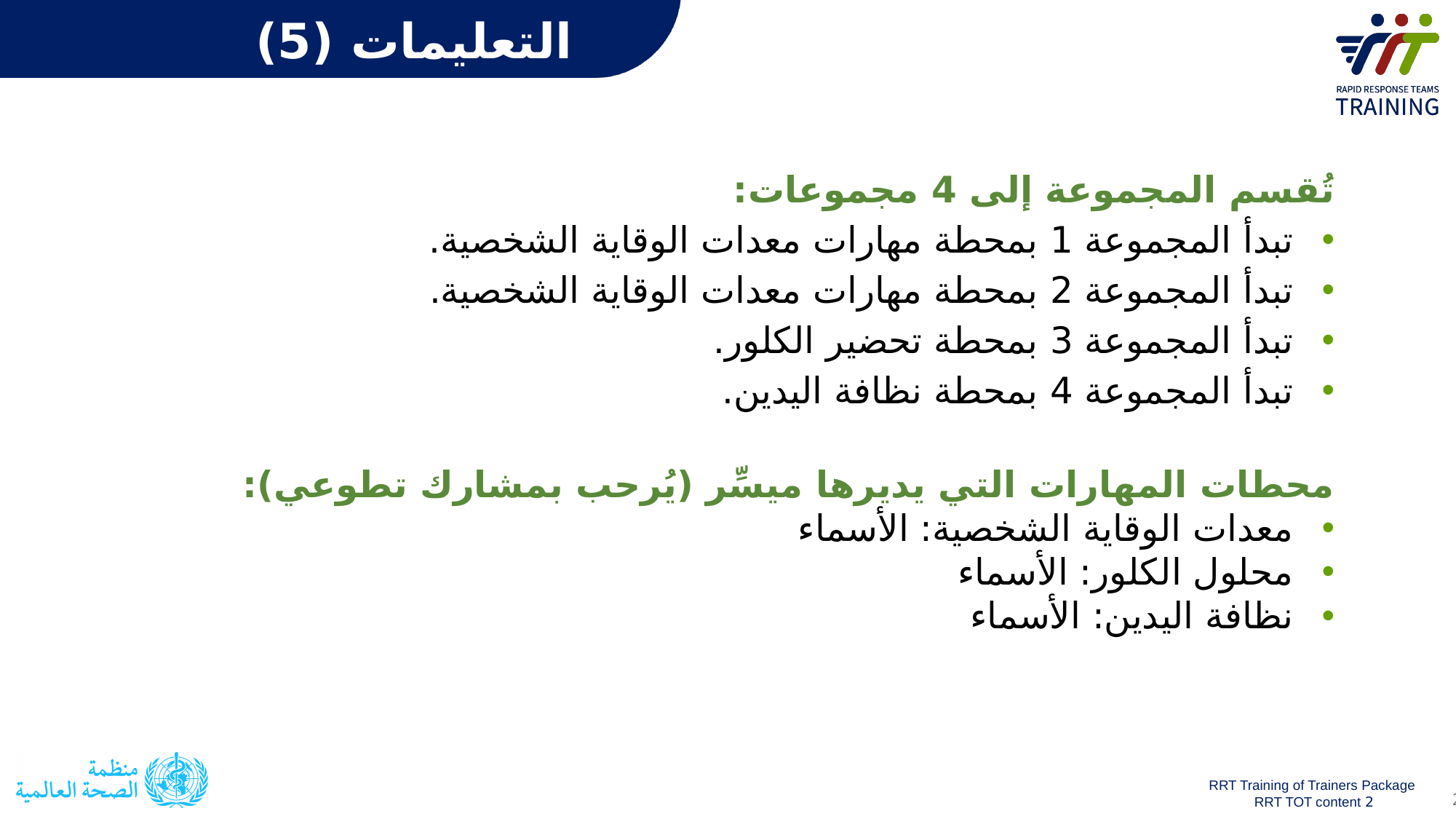

التعليمات (5)
تُقسم المجموعة إلى 4 مجموعات:
تبدأ المجموعة 1 بمحطة مهارات معدات الوقاية الشخصية.
تبدأ المجموعة 2 بمحطة مهارات معدات الوقاية الشخصية.
تبدأ المجموعة 3 بمحطة تحضير الكلور.
تبدأ المجموعة 4 بمحطة نظافة اليدين.

محطات المهارات التي يديرها ميسِّر (يُرحب بمشارك تطوعي):
معدات الوقاية الشخصية: الأسماء
محلول الكلور: الأسماء
نظافة اليدين: الأسماء